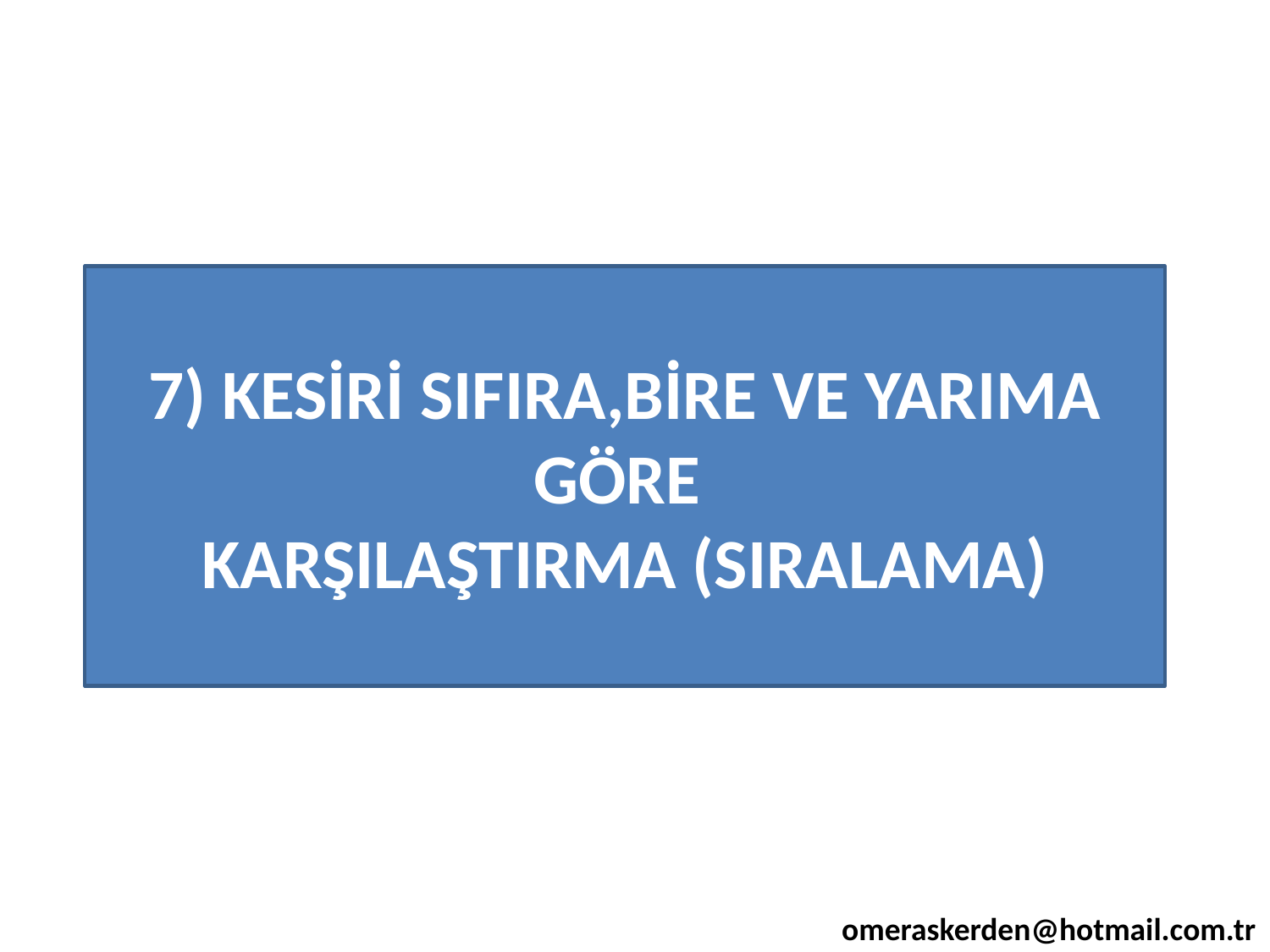

7) KESİRİ SIFIRA,BİRE VE YARIMA GÖRE
KARŞILAŞTIRMA (SIRALAMA)
omeraskerden@hotmail.com.tr